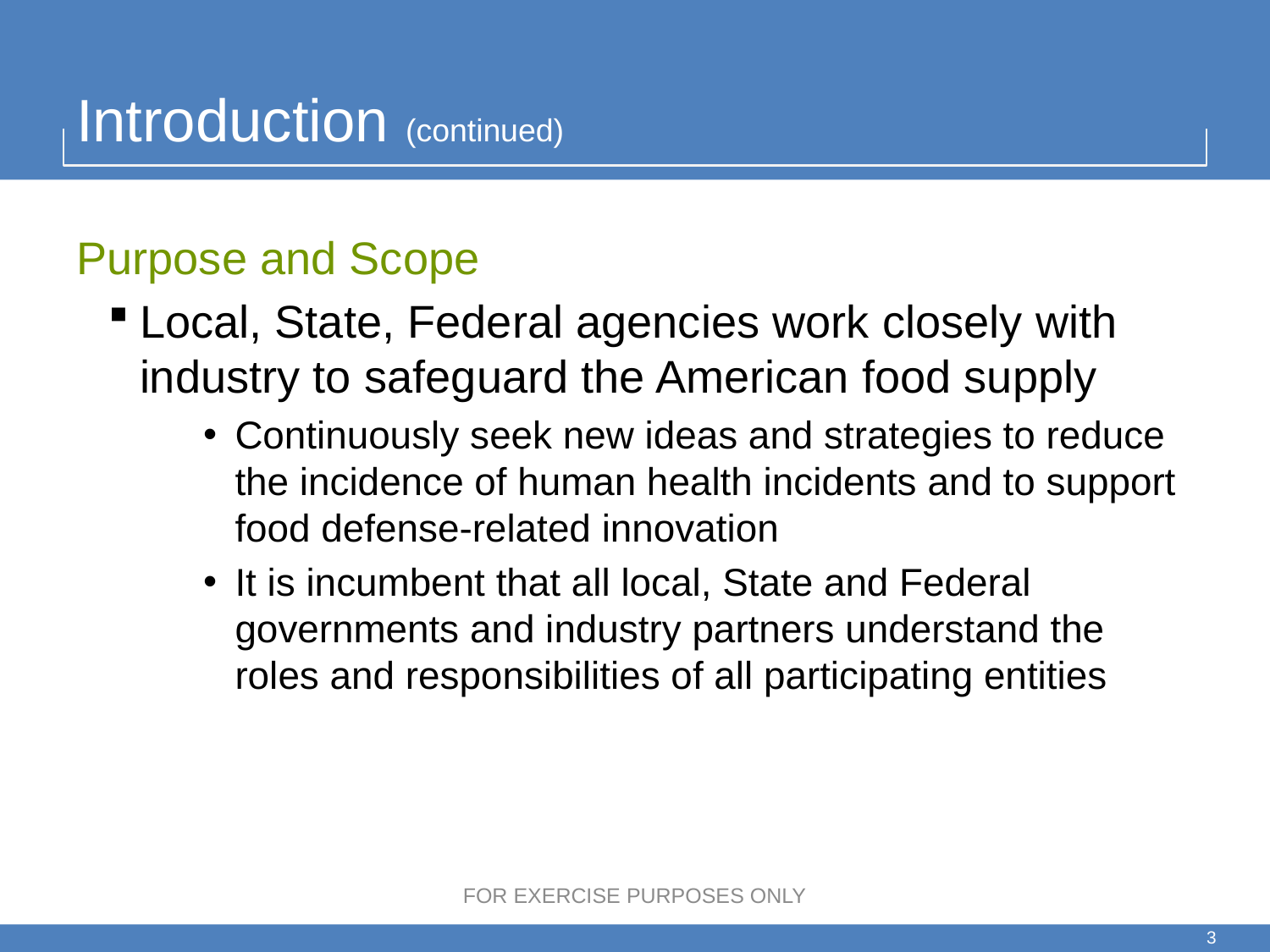

# Introduction (continued)
Purpose and Scope
Local, State, Federal agencies work closely with industry to safeguard the American food supply
Continuously seek new ideas and strategies to reduce the incidence of human health incidents and to support food defense-related innovation
It is incumbent that all local, State and Federal governments and industry partners understand the roles and responsibilities of all participating entities

FOR EXERCISE PURPOSES ONLY